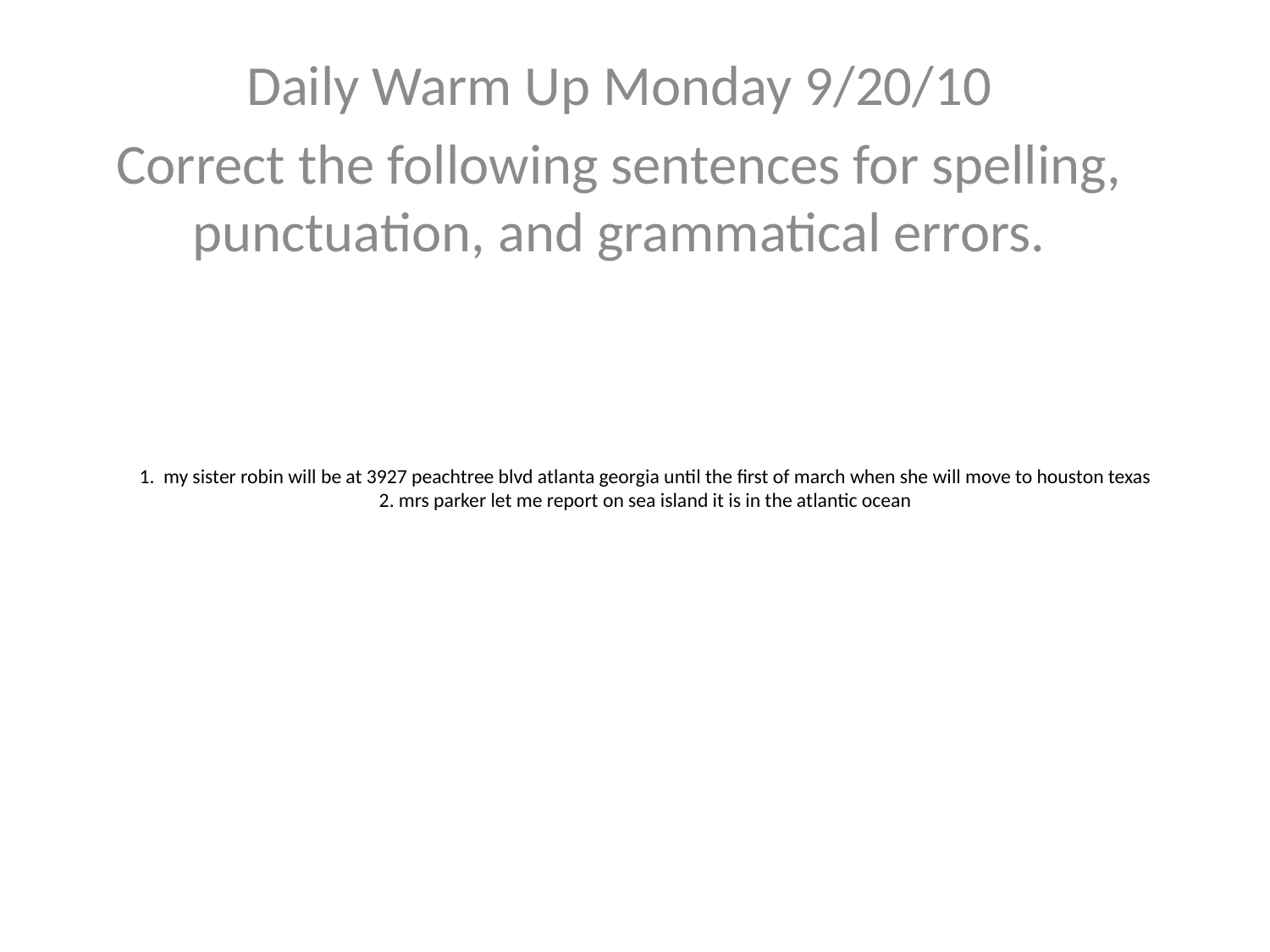

Daily Warm Up Monday 9/20/10
Correct the following sentences for spelling, punctuation, and grammatical errors.
# 1.  my sister robin will be at 3927 peachtree blvd atlanta georgia until the first of march when she will move to houston texas 2. mrs parker let me report on sea island it is in the atlantic ocean